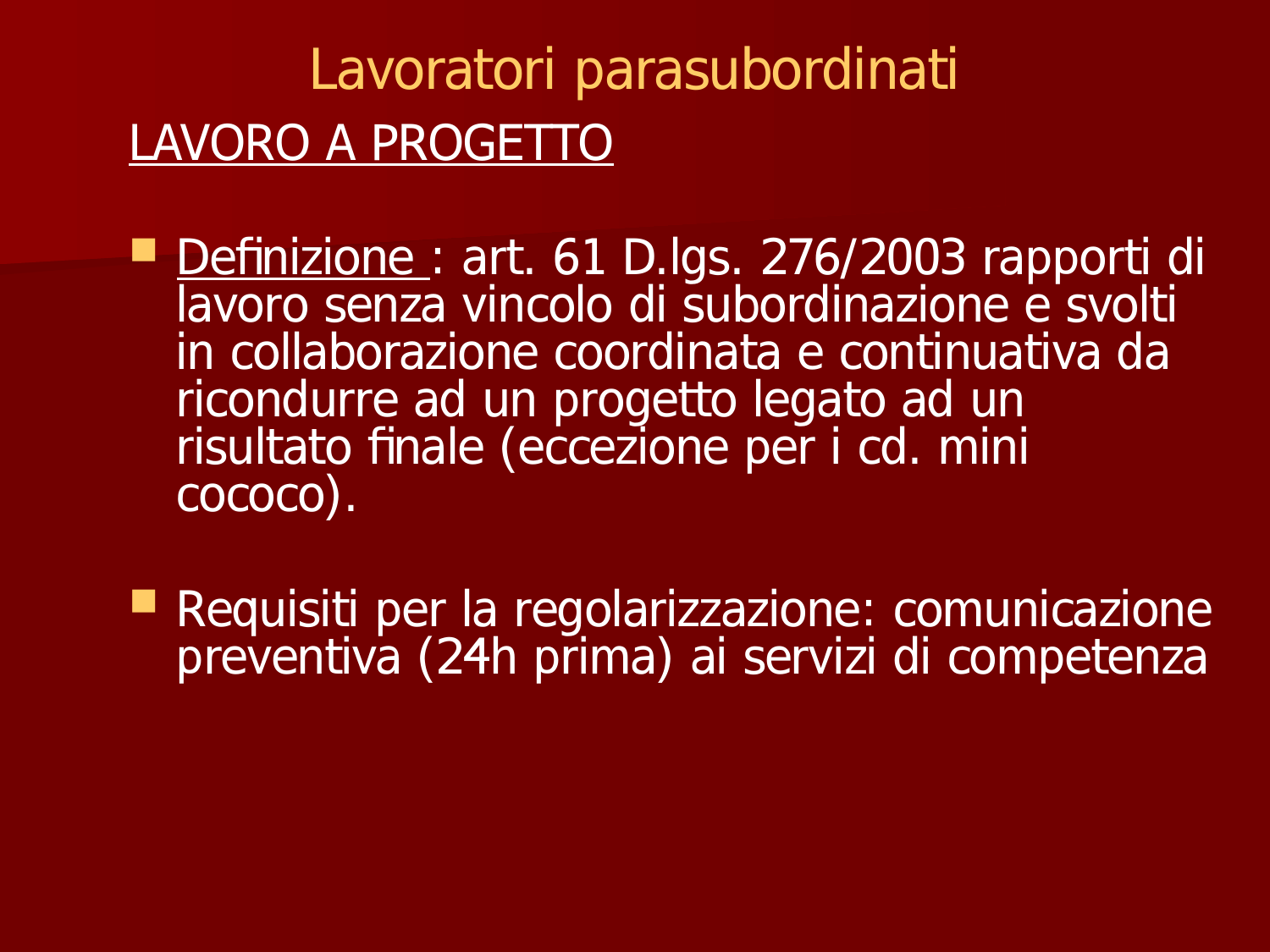

# Lavoratori parasubordinati
LAVORO A PROGETTO

Definizione : art. 61 D.lgs. 276/2003 rapporti di lavoro senza vincolo di subordinazione e svolti in collaborazione coordinata e continuativa da ricondurre ad un progetto legato ad un risultato finale (eccezione per i cd. mini cococo).

Requisiti per la regolarizzazione: comunicazione preventiva (24h prima) ai servizi di competenza